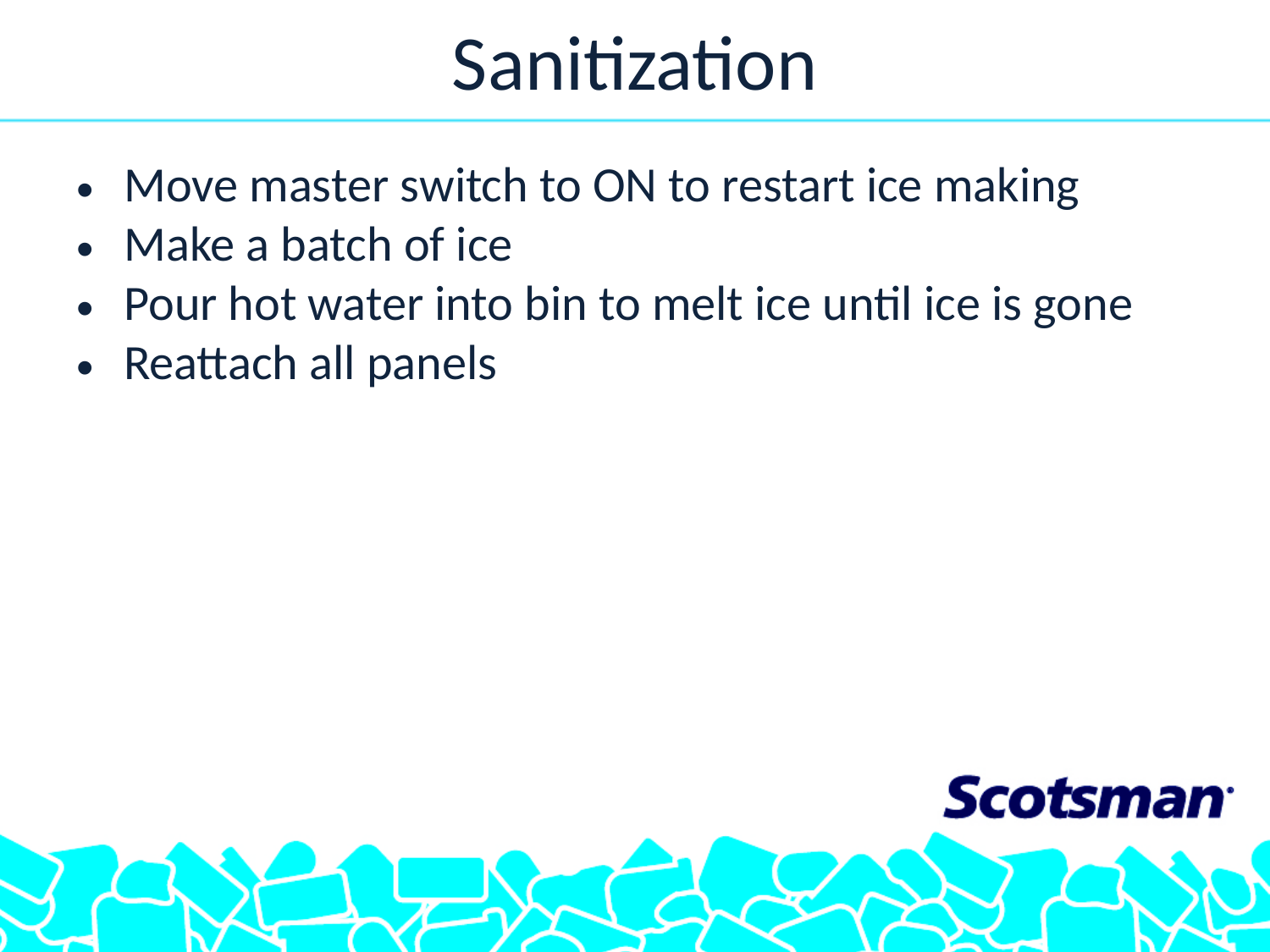

# Sanitization
Move master switch to ON to restart ice making
Make a batch of ice
Pour hot water into bin to melt ice until ice is gone
Reattach all panels